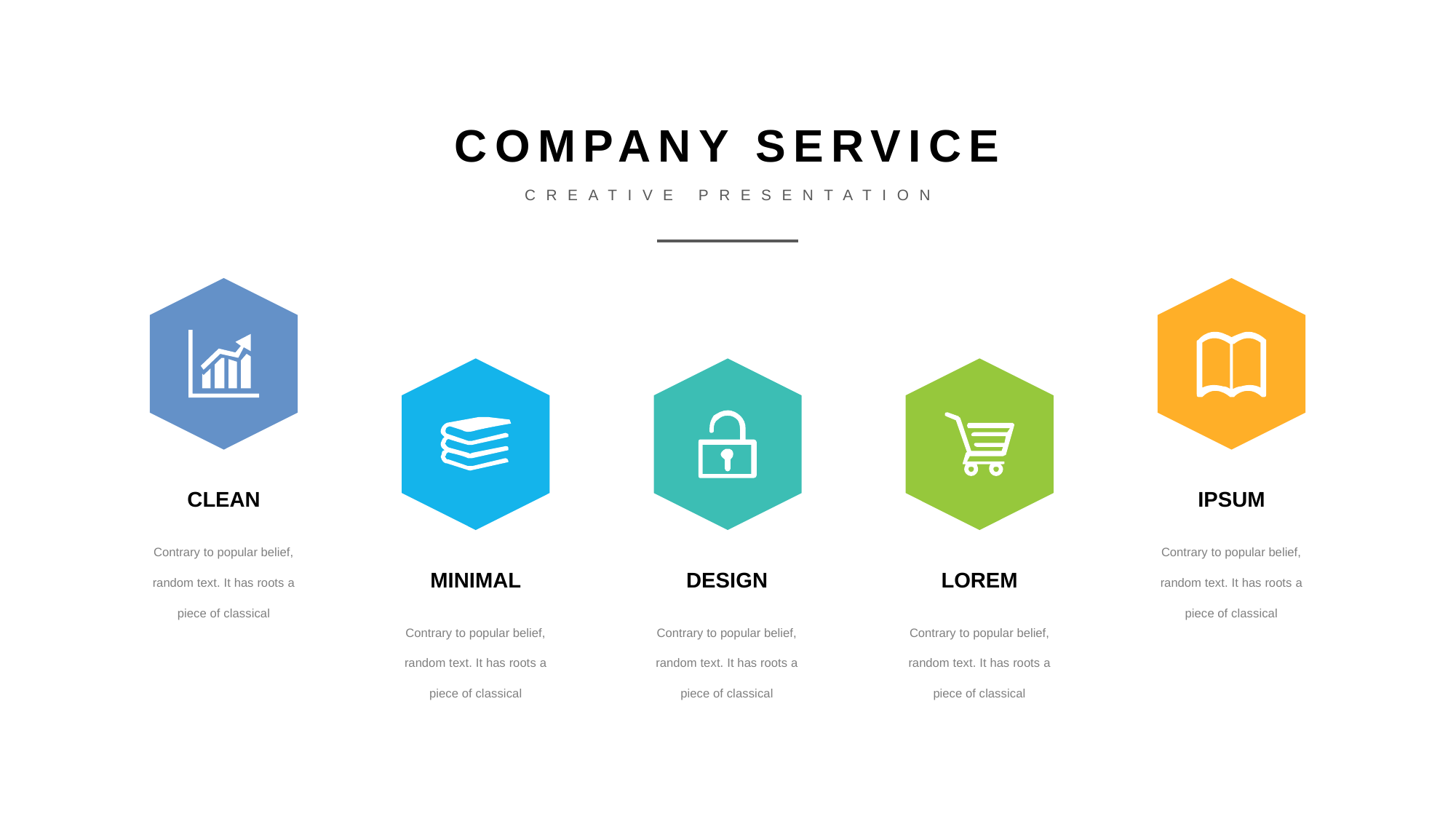

COMPANY SERVICE
CREATIVE PRESENTATION

CLEAN
IPSUM
Contrary to popular belief, random text. It has roots a piece of classical
Contrary to popular belief, random text. It has roots a piece of classical
MINIMAL
DESIGN
LOREM
Contrary to popular belief, random text. It has roots a piece of classical
Contrary to popular belief, random text. It has roots a piece of classical
Contrary to popular belief, random text. It has roots a piece of classical